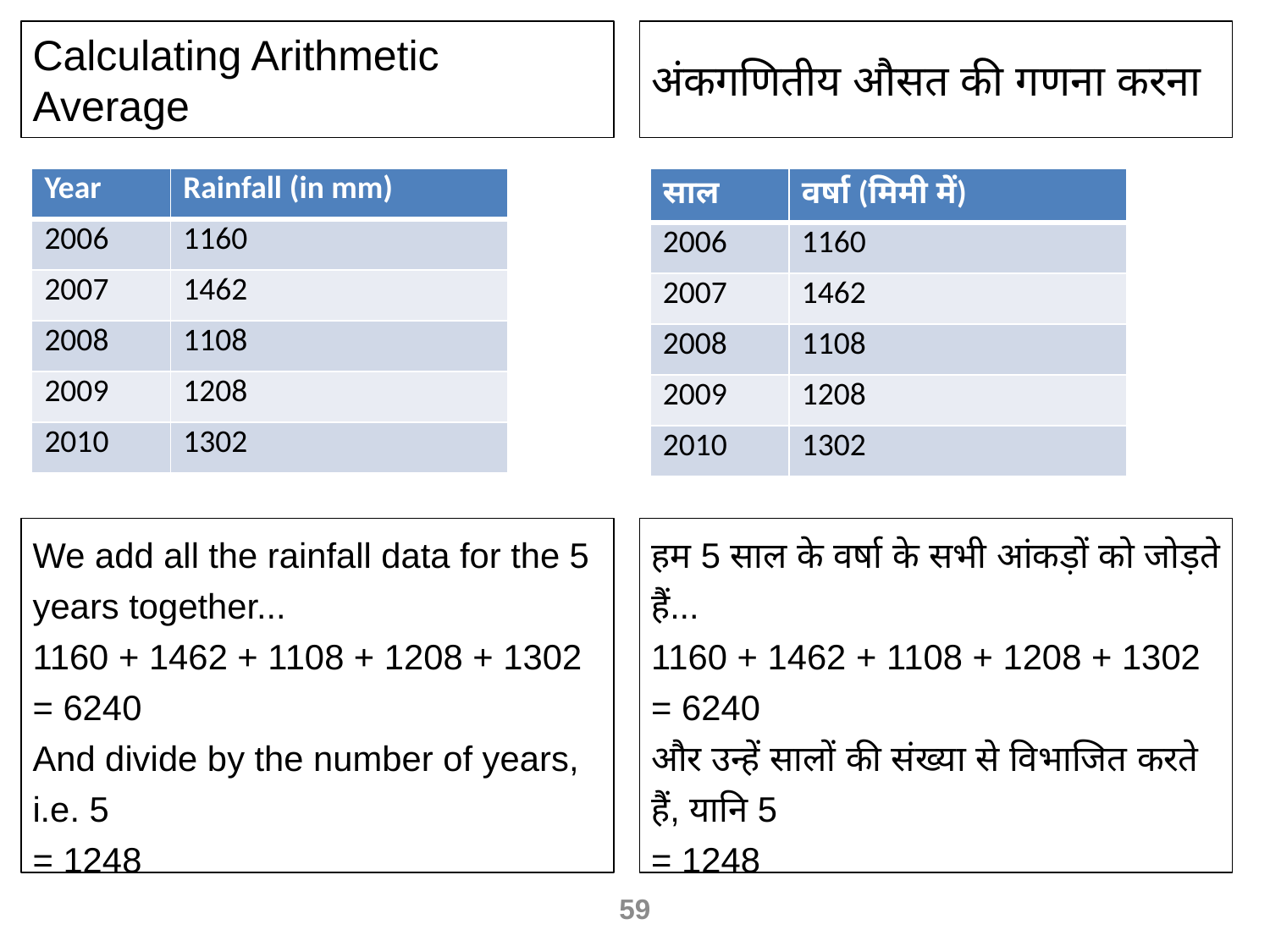

Calculating Arithmetic Average
अंकगणि‍तीय औसत की गणना करना
| Year | Rainfall (in mm) |
| --- | --- |
| 2006 | 1160 |
| 2007 | 1462 |
| 2008 | 1108 |
| 2009 | 1208 |
| 2010 | 1302 |
| साल | वर्षा (मिमी में) |
| --- | --- |
| 2006 | 1160 |
| 2007 | 1462 |
| 2008 | 1108 |
| 2009 | 1208 |
| 2010 | 1302 |

We add all the rainfall data for the 5 years together...
1160 + 1462 + 1108 + 1208 + 1302
= 6240
And divide by the number of years, i.e. 5
= 1248
हम 5 साल के वर्षा के सभी आंकड़ों को जोड़ते हैं...
1160 + 1462 + 1108 + 1208 + 1302
= 6240
और उन्हें सालों की संख्या से विभाजित करते हैं, यानि 5
= 1248
59